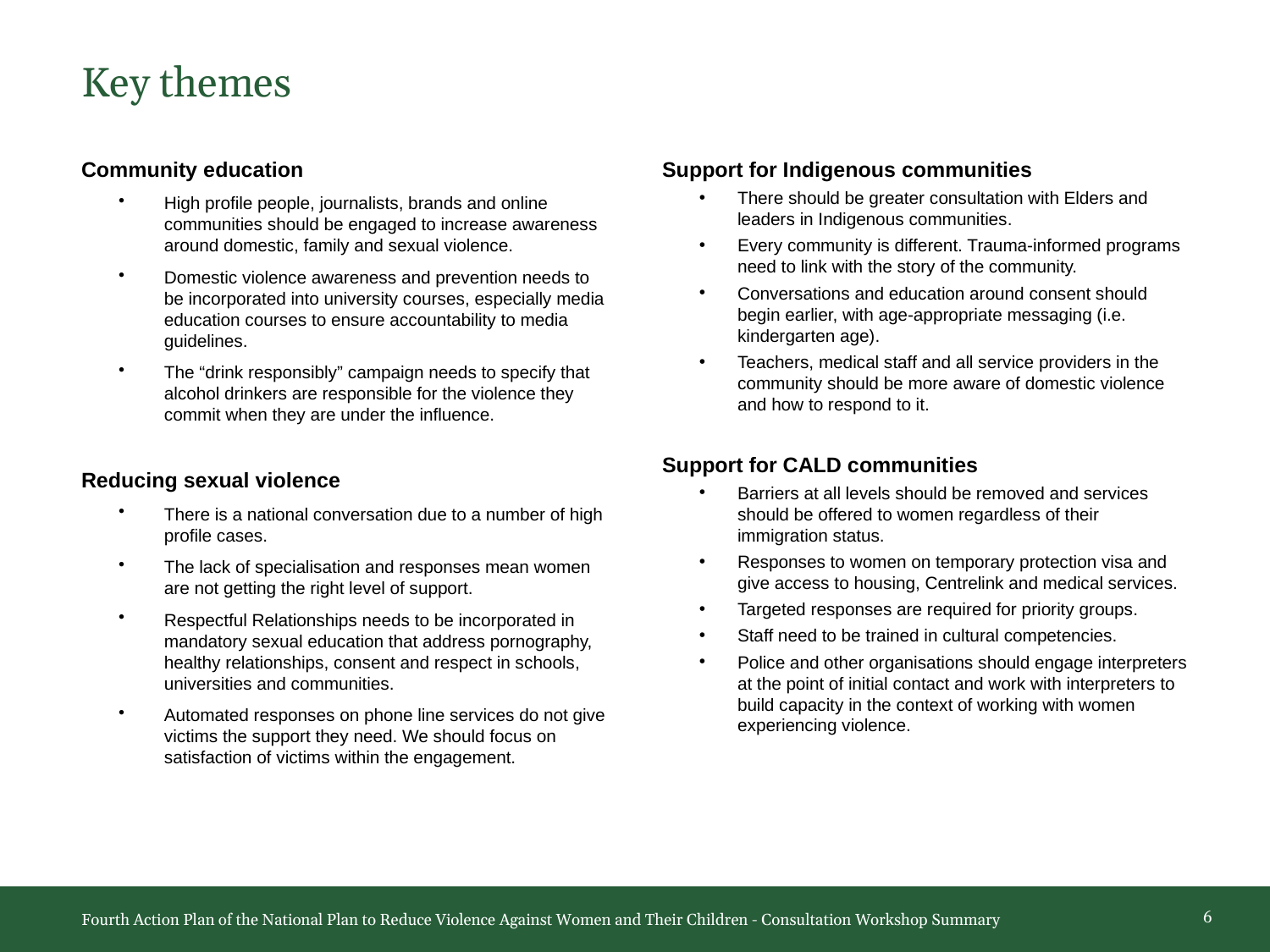

# Key themes
Community education
High profile people, journalists, brands and online communities should be engaged to increase awareness around domestic, family and sexual violence.
Domestic violence awareness and prevention needs to be incorporated into university courses, especially media education courses to ensure accountability to media guidelines.
The “drink responsibly” campaign needs to specify that alcohol drinkers are responsible for the violence they commit when they are under the influence.

Reducing sexual violence
There is a national conversation due to a number of high profile cases.
The lack of specialisation and responses mean women are not getting the right level of support.
Respectful Relationships needs to be incorporated in mandatory sexual education that address pornography, healthy relationships, consent and respect in schools, universities and communities.
Automated responses on phone line services do not give victims the support they need. We should focus on satisfaction of victims within the engagement.
Support for Indigenous communities
There should be greater consultation with Elders and leaders in Indigenous communities.
Every community is different. Trauma-informed programs need to link with the story of the community.
Conversations and education around consent should begin earlier, with age-appropriate messaging (i.e. kindergarten age).
Teachers, medical staff and all service providers in the community should be more aware of domestic violence and how to respond to it.

Support for CALD communities
Barriers at all levels should be removed and services should be offered to women regardless of their immigration status.
Responses to women on temporary protection visa and give access to housing, Centrelink and medical services.
Targeted responses are required for priority groups.
Staff need to be trained in cultural competencies.
Police and other organisations should engage interpreters at the point of initial contact and work with interpreters to build capacity in the context of working with women experiencing violence.
6
Fourth Action Plan of the National Plan to Reduce Violence Against Women and Their Children - Consultation Workshop Summary